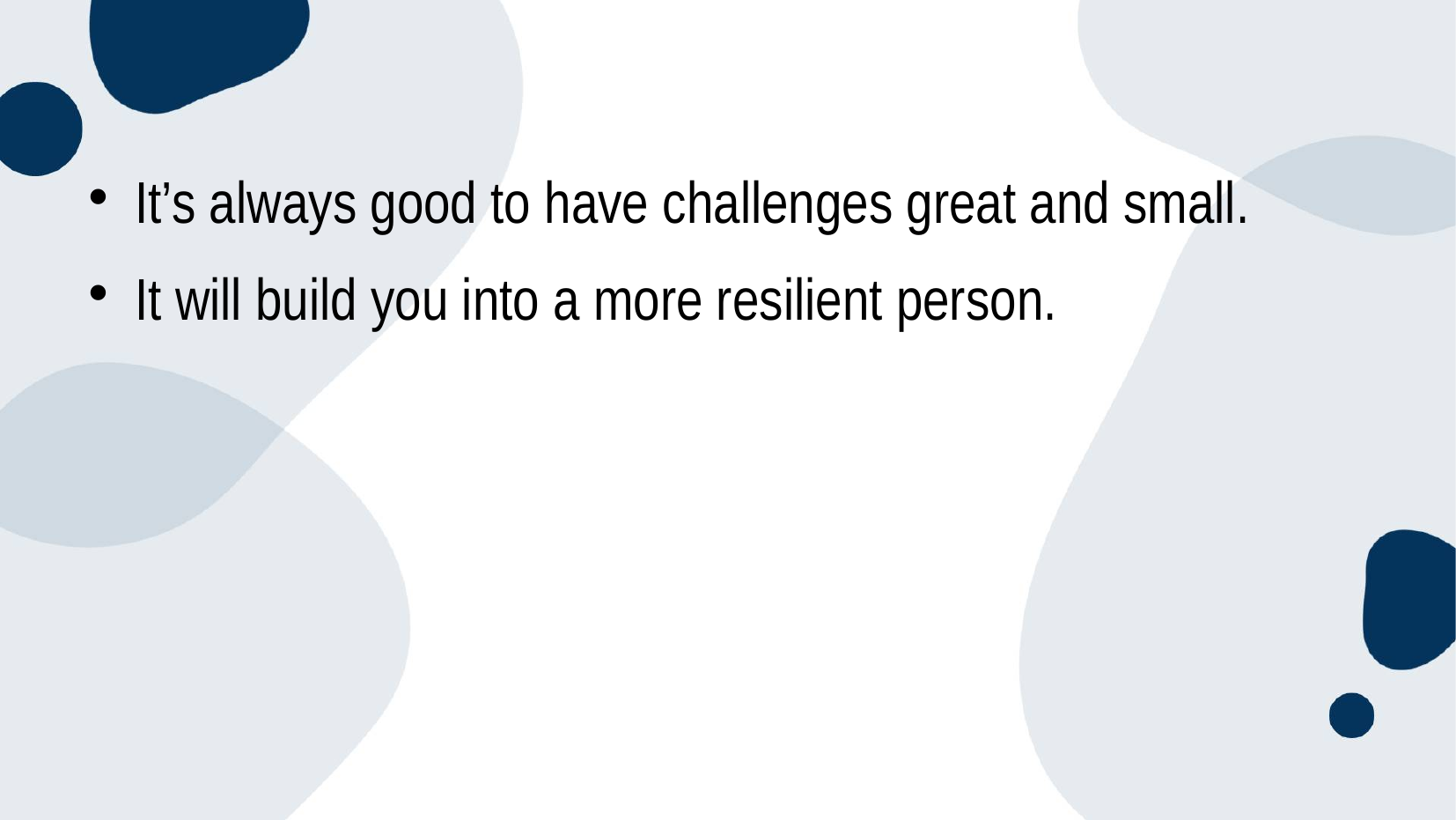

#
It’s always good to have challenges great and small.
It will build you into a more resilient person.